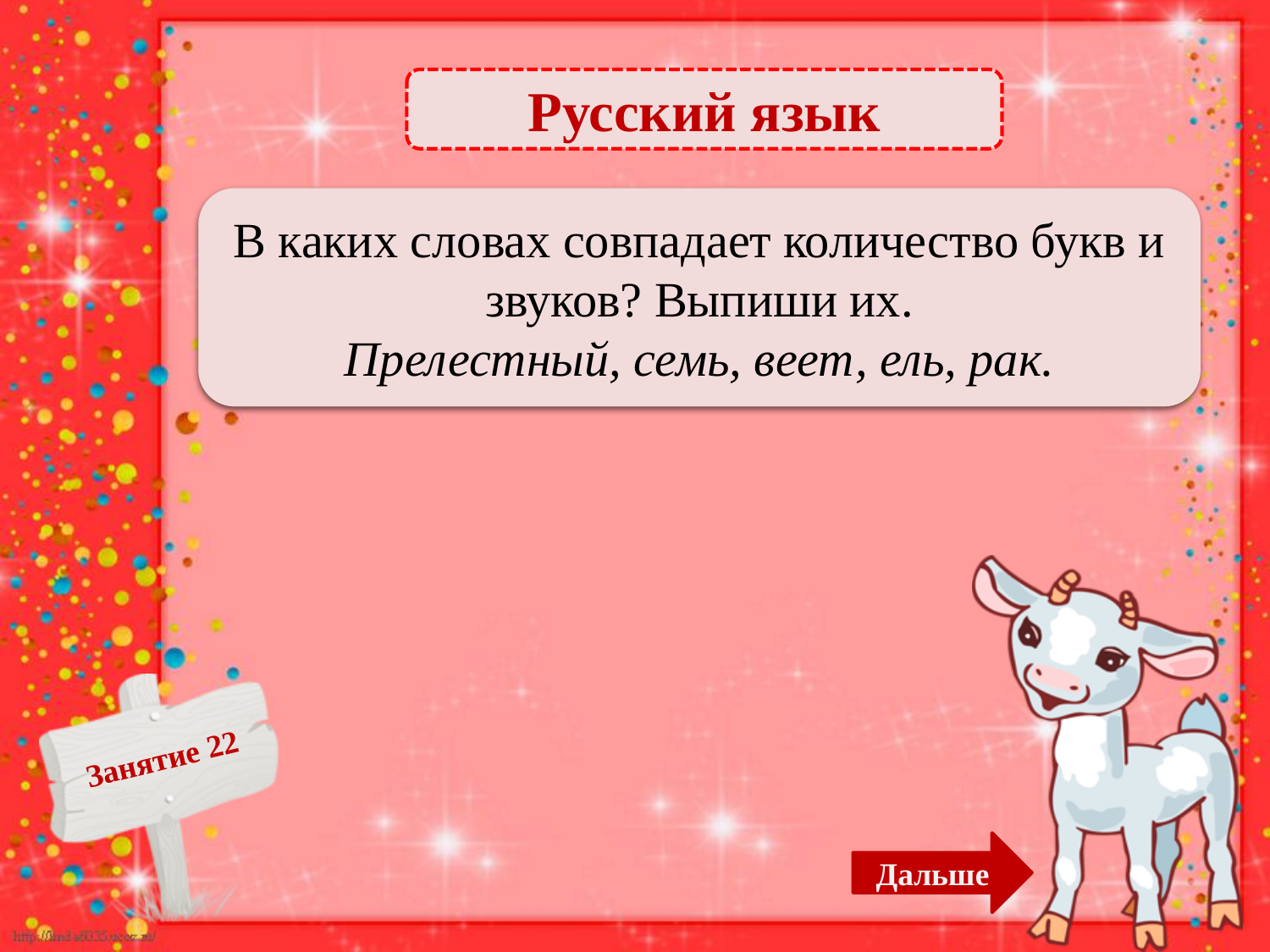

Русский язык
 Рак – 1б.
В каких словах совпадает количество букв и звуков? Выпиши их.
Прелестный, семь, веет, ель, рак.

Дальше